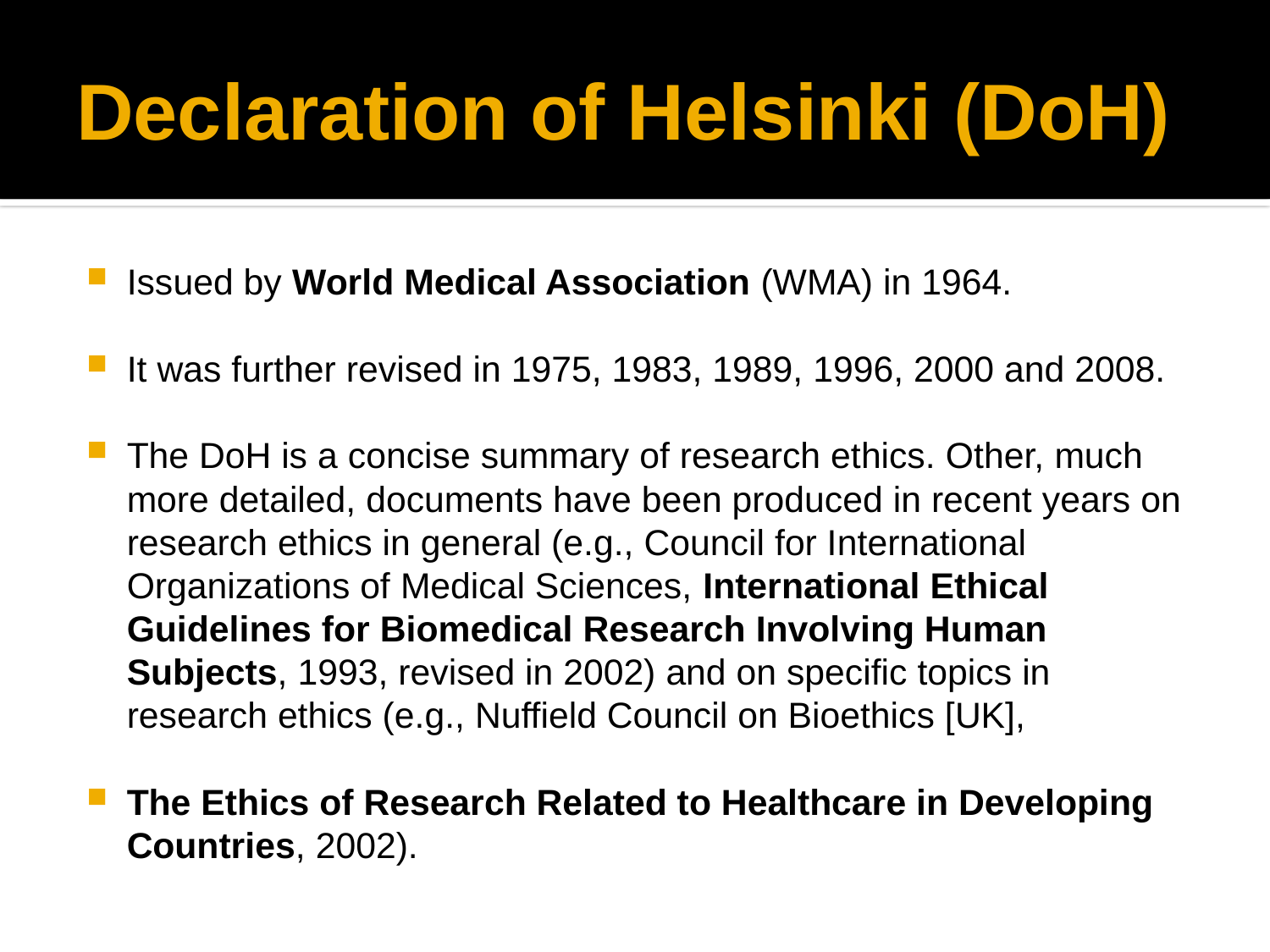

# Declaration of Helsinki (DoH)
Issued by World Medical Association (WMA) in 1964.

It was further revised in 1975, 1983, 1989, 1996, 2000 and 2008.

The DoH is a concise summary of research ethics. Other, much more detailed, documents have been produced in recent years on research ethics in general (e.g., Council for International Organizations of Medical Sciences, International Ethical Guidelines for Biomedical Research Involving Human Subjects, 1993, revised in 2002) and on specific topics in research ethics (e.g., Nuffield Council on Bioethics [UK],

The Ethics of Research Related to Healthcare in Developing Countries, 2002).